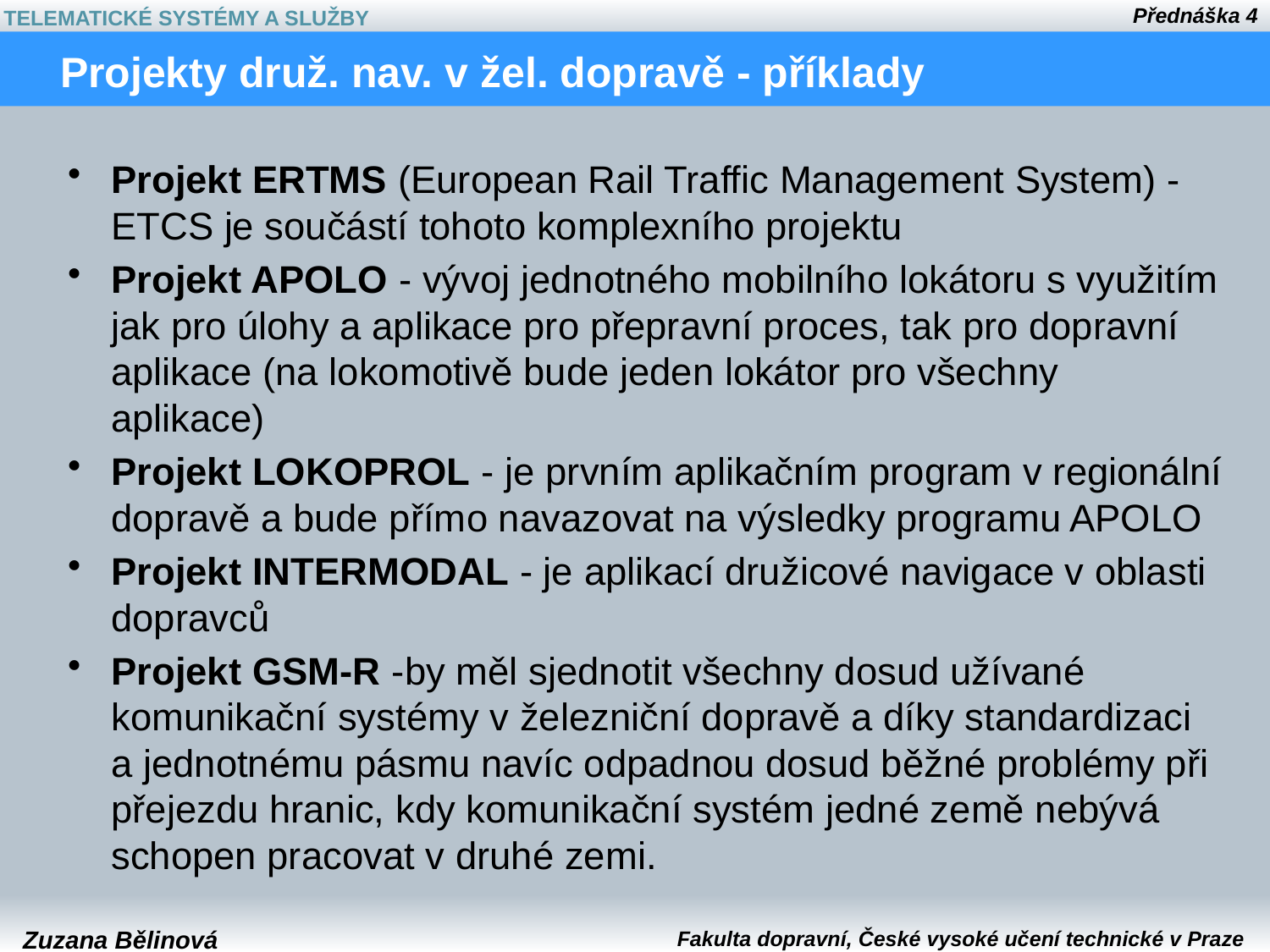

# Projekty druž. nav. v žel. dopravě - příklady
Projekt ERTMS (European Rail Traffic Management System) - ETCS je součástí tohoto komplexního projektu
Projekt APOLO - vývoj jednotného mobilního lokátoru s využitím jak pro úlohy a aplikace pro přepravní proces, tak pro dopravní aplikace (na lokomotivě bude jeden lokátor pro všechny aplikace)
Projekt LOKOPROL - je prvním aplikačním program v regionální dopravě a bude přímo navazovat na výsledky programu APOLO
Projekt INTERMODAL - je aplikací družicové navigace v oblasti dopravců
Projekt GSM-R -by měl sjednotit všechny dosud užívané komunikační systémy v železniční dopravě a díky standardizaci a jednotnému pásmu navíc odpadnou dosud běžné problémy při přejezdu hranic, kdy komunikační systém jedné země nebývá schopen pracovat v druhé zemi.